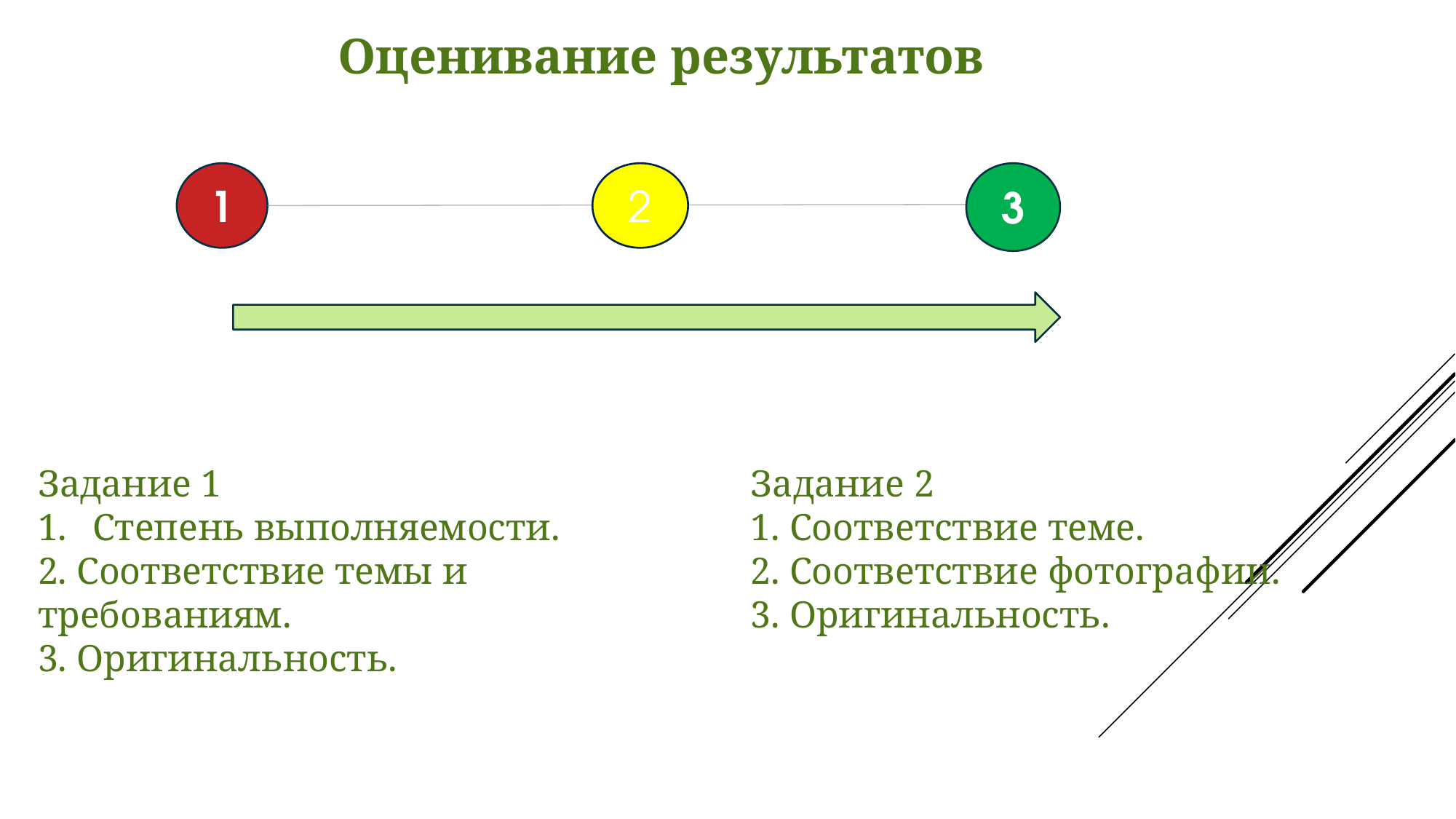

Оценивание результатов
1
2
3

Задание 2
1. Соответствие теме.
2. Соответствие фотографии.
3. Оригинальность.
Задание 1
Степень выполняемости.
2. Соответствие темы и требованиям.
3. Оригинальность.